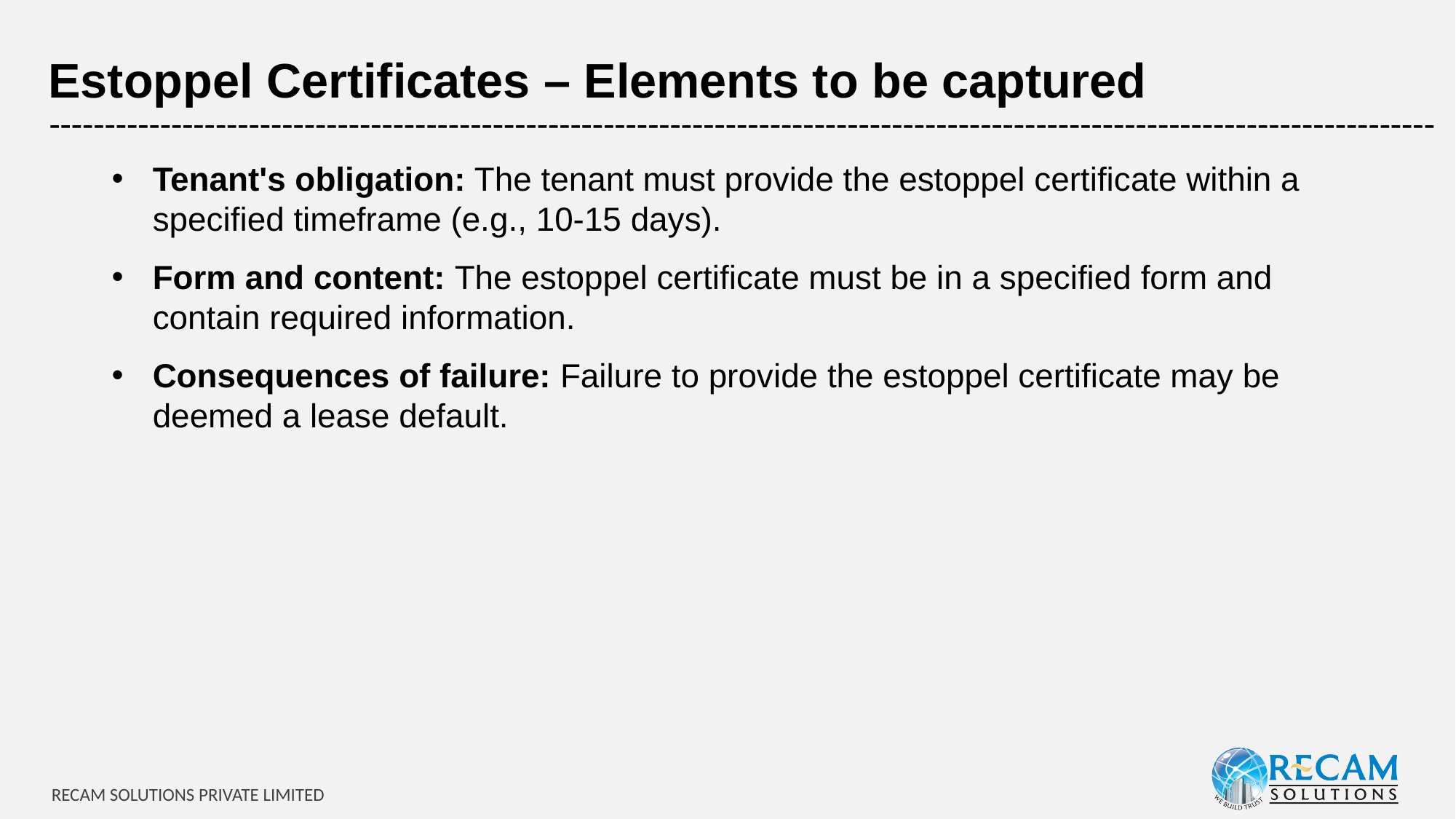

Estoppel Certificates – Elements to be captured
-----------------------------------------------------------------------------------------------------------------------------
Tenant's obligation: The tenant must provide the estoppel certificate within a specified timeframe (e.g., 10-15 days).
Form and content: The estoppel certificate must be in a specified form and contain required information.
Consequences of failure: Failure to provide the estoppel certificate may be deemed a lease default.
RECAM SOLUTIONS PRIVATE LIMITED